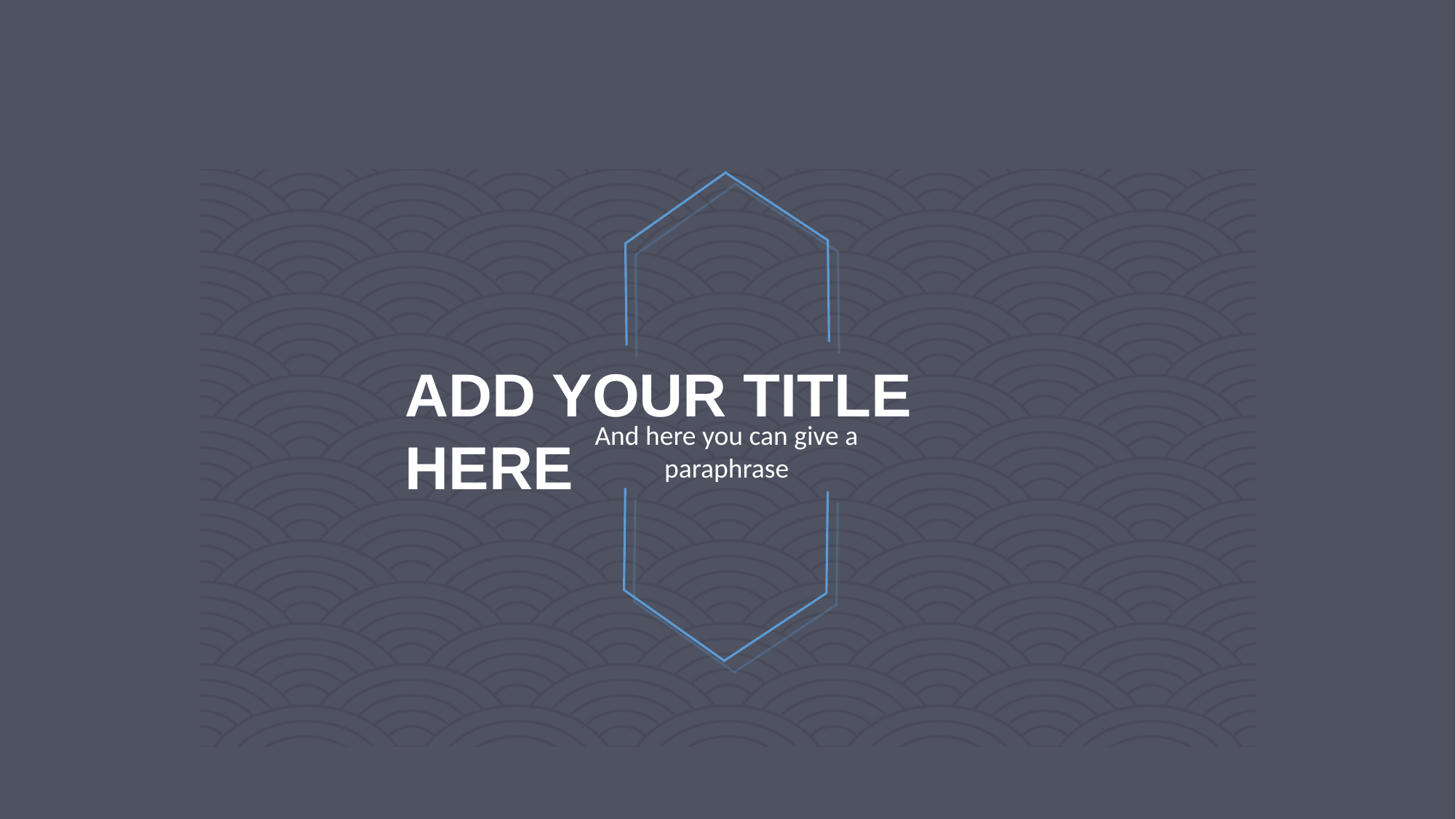

ADD YOUR TITLE HERE
And here you can give a paraphrase